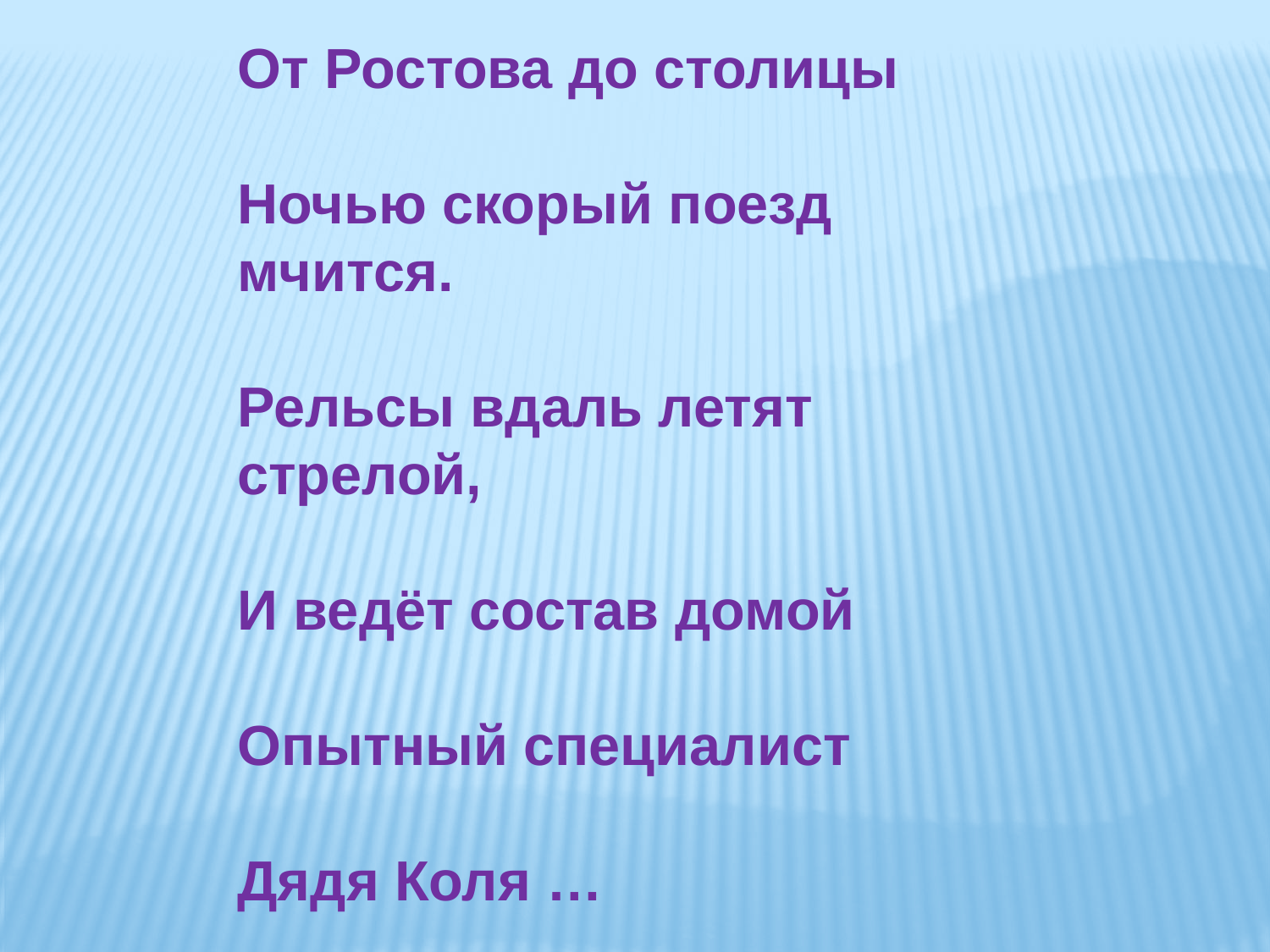

От Ростова до столицы

Ночью скорый поезд мчится.

Рельсы вдаль летят стрелой,

И ведёт состав домой

Опытный специалист

Дядя Коля …